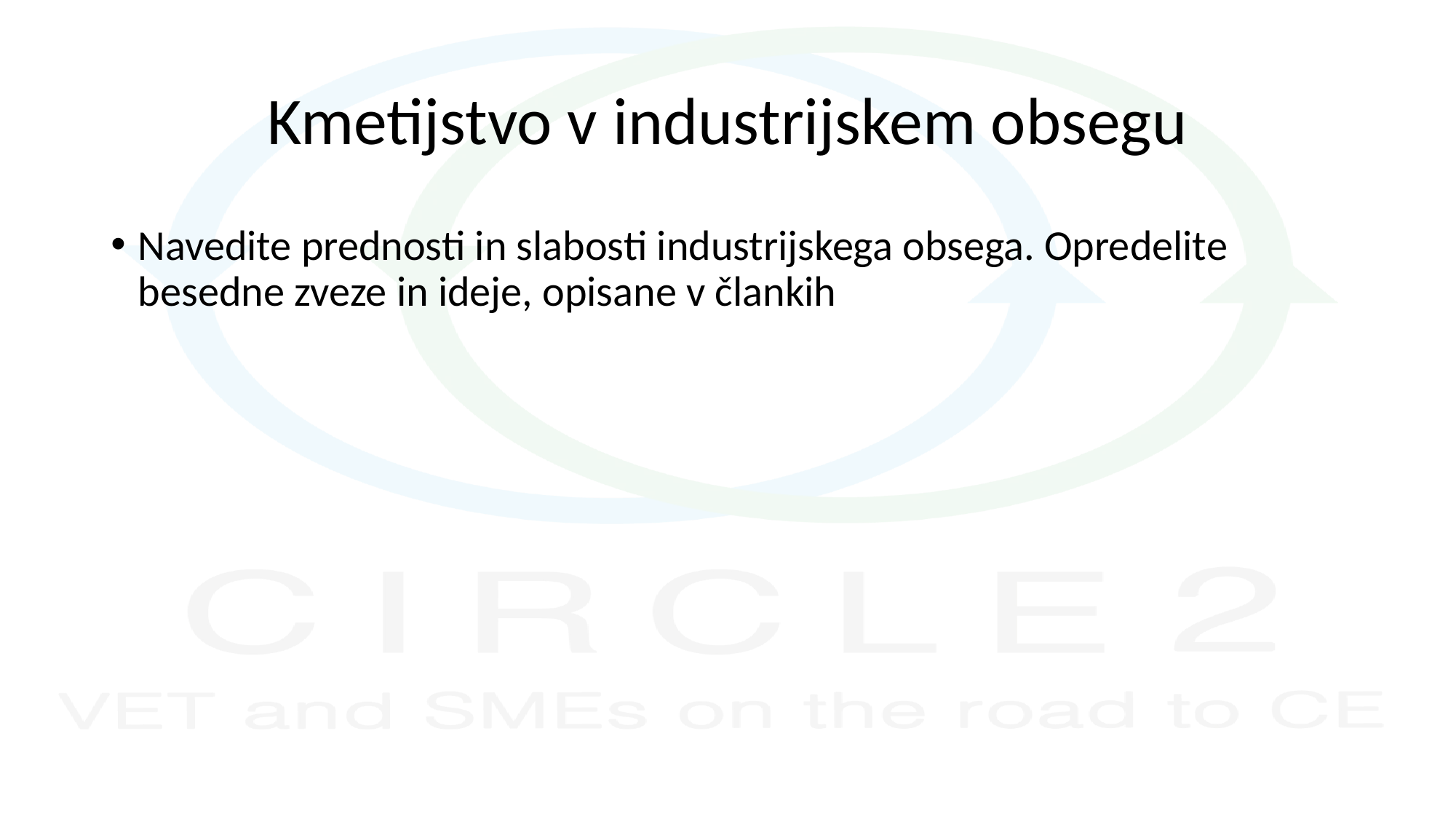

# Kmetijstvo v industrijskem obsegu
Navedite prednosti in slabosti industrijskega obsega. Opredelite besedne zveze in ideje, opisane v člankih